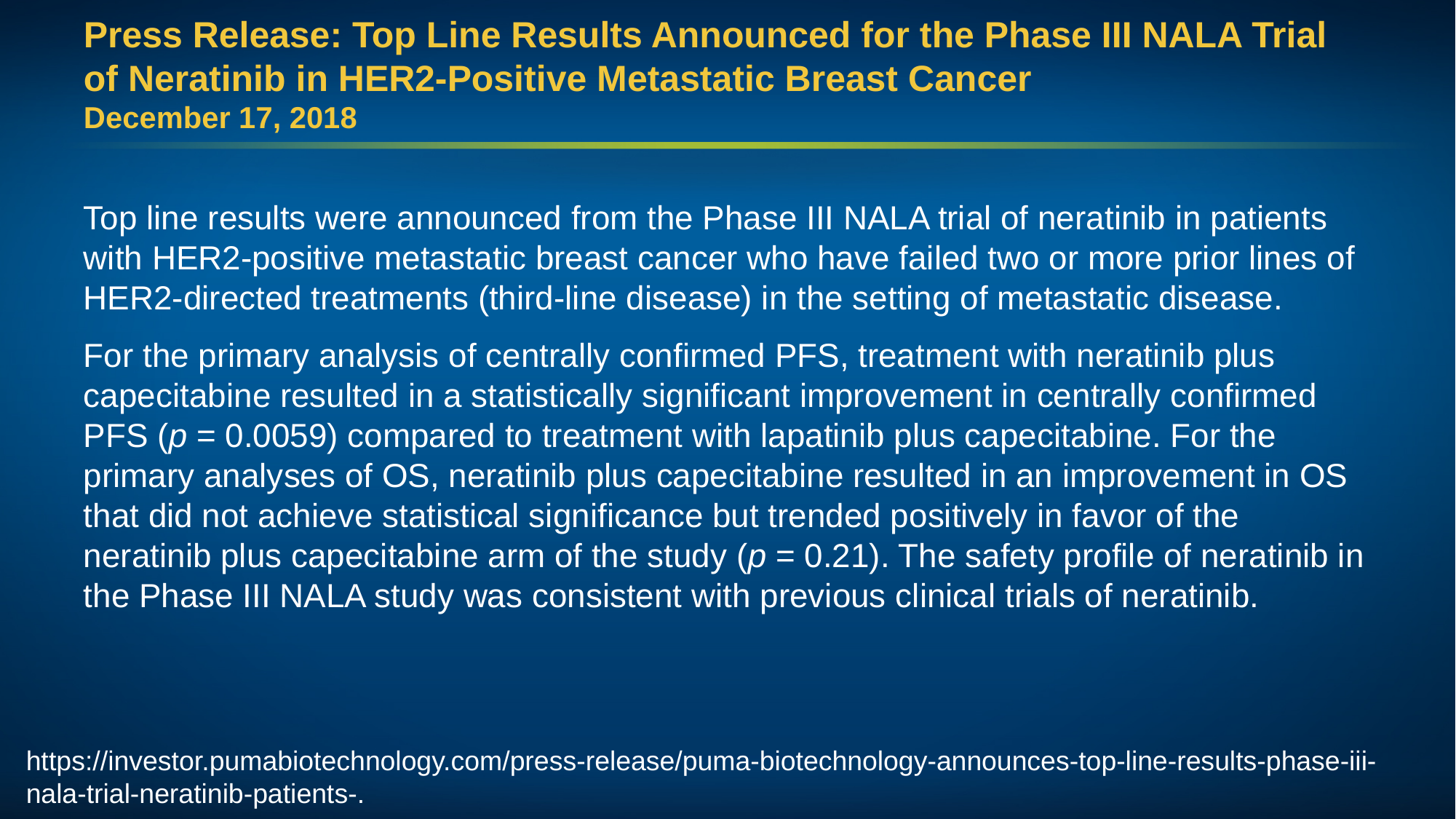

# Press Release: Top Line Results Announced for the Phase III NALA Trial of Neratinib in HER2-Positive Metastatic Breast Cancer December 17, 2018
Top line results were announced from the Phase III NALA trial of neratinib in patients with HER2-positive metastatic breast cancer who have failed two or more prior lines of HER2-directed treatments (third-line disease) in the setting of metastatic disease.
For the primary analysis of centrally confirmed PFS, treatment with neratinib plus capecitabine resulted in a statistically significant improvement in centrally confirmed PFS (p = 0.0059) compared to treatment with lapatinib plus capecitabine. For the primary analyses of OS, neratinib plus capecitabine resulted in an improvement in OS that did not achieve statistical significance but trended positively in favor of the neratinib plus capecitabine arm of the study (p = 0.21). The safety profile of neratinib in the Phase III NALA study was consistent with previous clinical trials of neratinib.
https://investor.pumabiotechnology.com/press-release/puma-biotechnology-announces-top-line-results-phase-iii-nala-trial-neratinib-patients-.